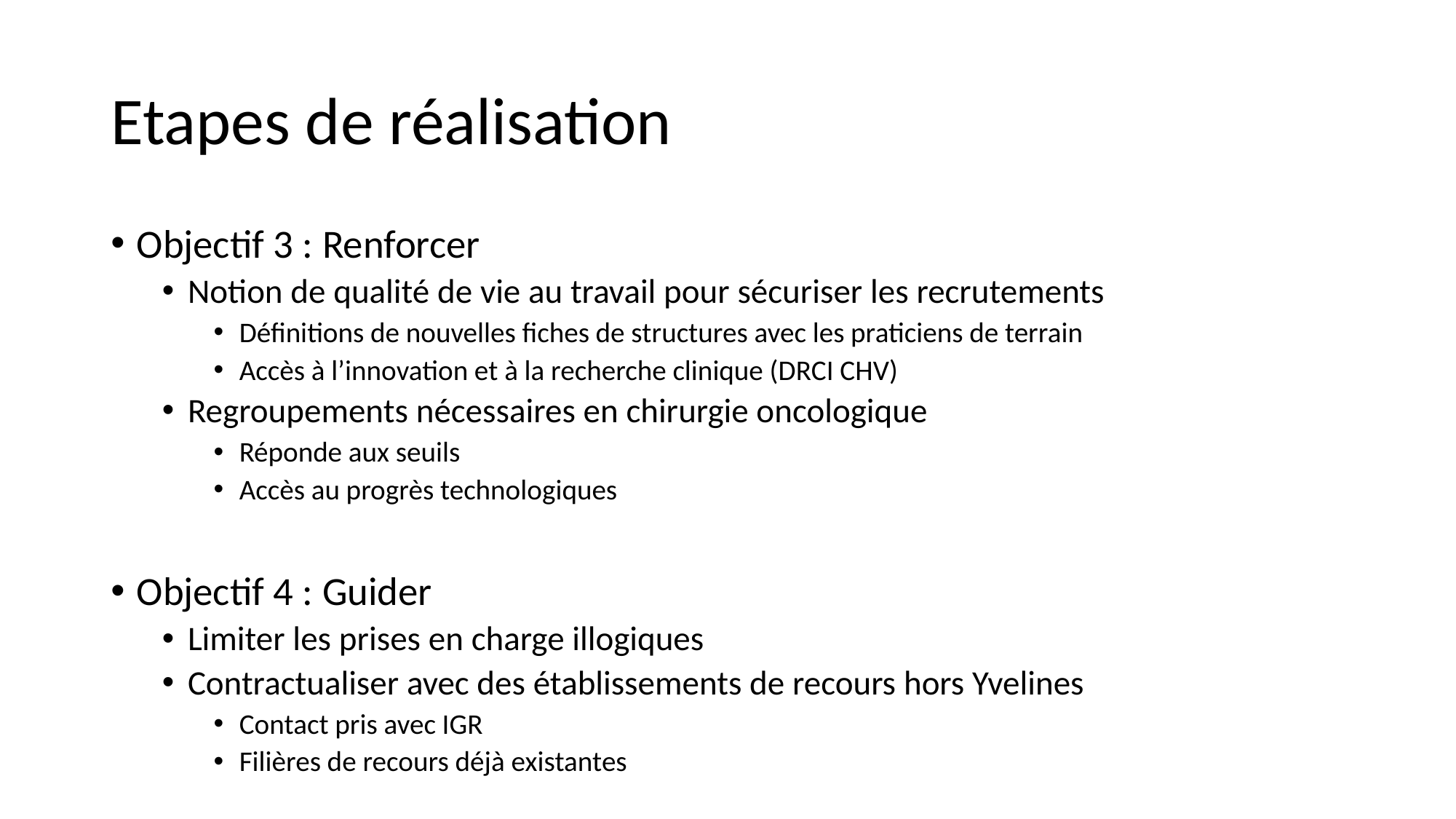

# Etapes de réalisation
Objectif 3 : Renforcer
Notion de qualité de vie au travail pour sécuriser les recrutements
Définitions de nouvelles fiches de structures avec les praticiens de terrain
Accès à l’innovation et à la recherche clinique (DRCI CHV)
Regroupements nécessaires en chirurgie oncologique
Réponde aux seuils
Accès au progrès technologiques

Objectif 4 : Guider
Limiter les prises en charge illogiques
Contractualiser avec des établissements de recours hors Yvelines
Contact pris avec IGR
Filières de recours déjà existantes